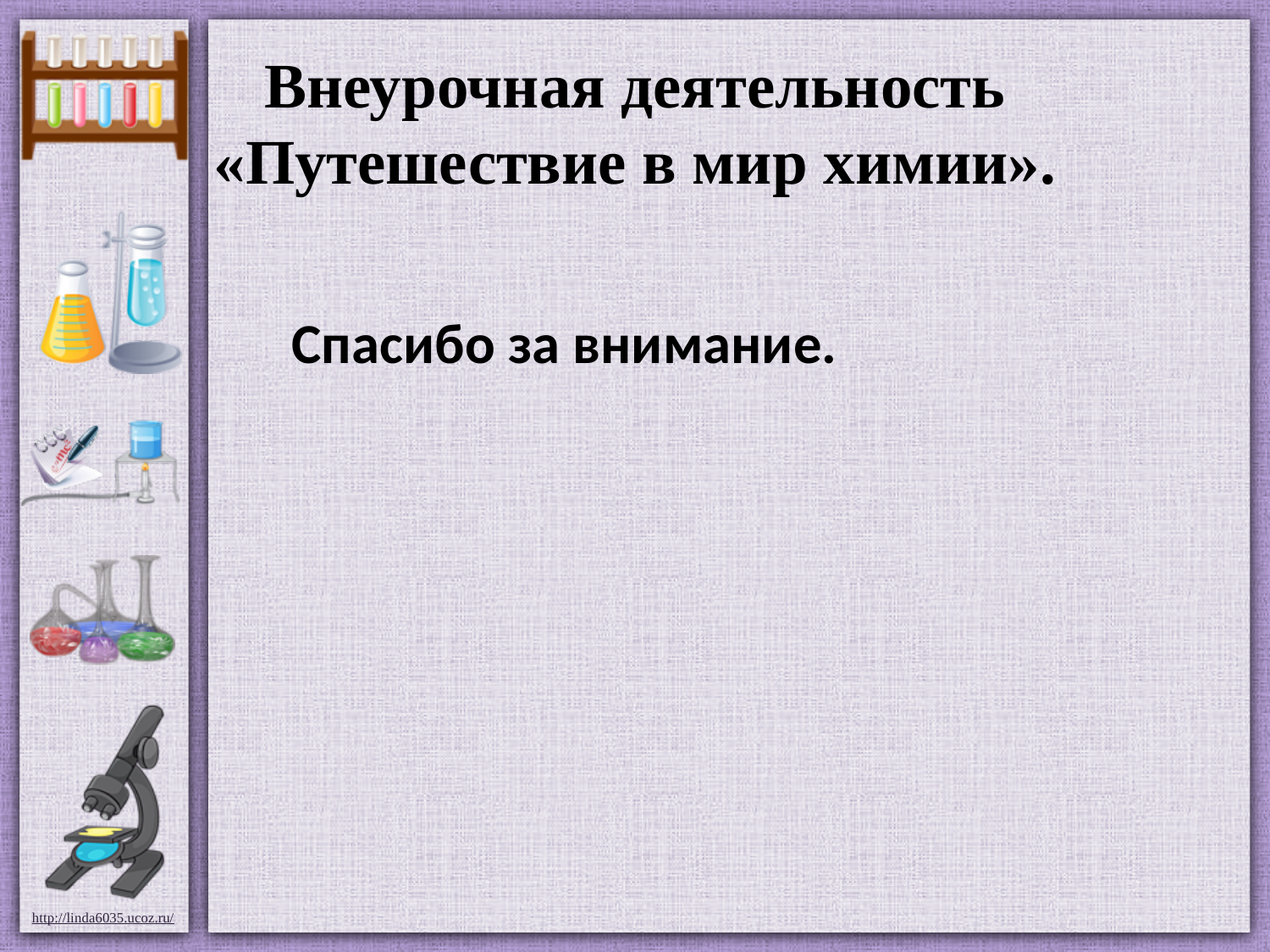

# Внеурочная деятельность «Путешествие в мир химии».

                 Спасибо за внимание.